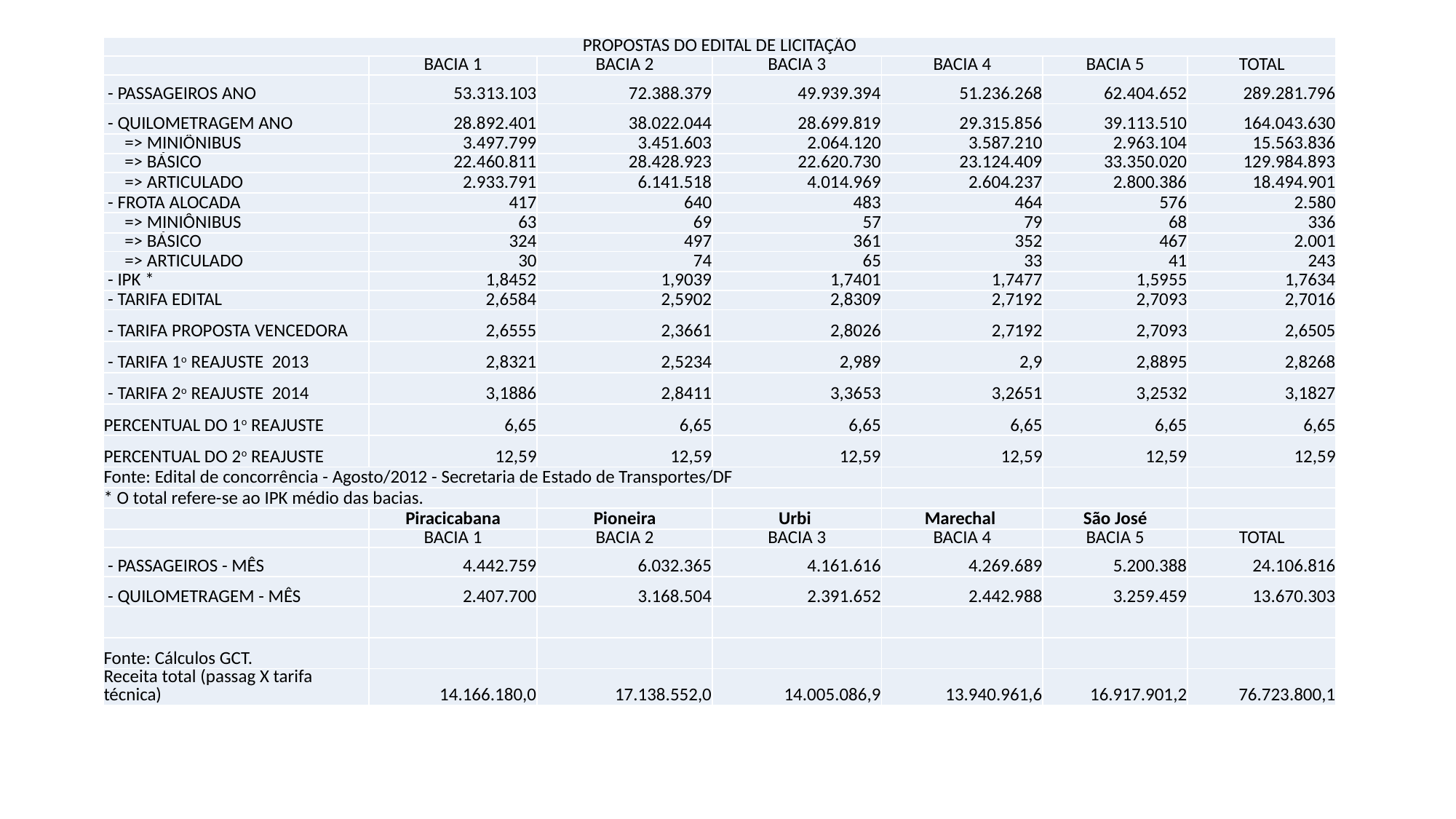

| PROPOSTAS DO EDITAL DE LICITAÇÃO |  |  |  |  |  |  |
| --- | --- | --- | --- | --- | --- | --- |
|  | BACIA 1 | BACIA 2 | BACIA 3 | BACIA 4 | BACIA 5 | TOTAL |
| - PASSAGEIROS ANO | 53.313.103 | 72.388.379 | 49.939.394 | 51.236.268 | 62.404.652 | 289.281.796 |
| - QUILOMETRAGEM ANO | 28.892.401 | 38.022.044 | 28.699.819 | 29.315.856 | 39.113.510 | 164.043.630 |
| => MINIÔNIBUS | 3.497.799 | 3.451.603 | 2.064.120 | 3.587.210 | 2.963.104 | 15.563.836 |
| => BÁSICO | 22.460.811 | 28.428.923 | 22.620.730 | 23.124.409 | 33.350.020 | 129.984.893 |
| => ARTICULADO | 2.933.791 | 6.141.518 | 4.014.969 | 2.604.237 | 2.800.386 | 18.494.901 |
| - FROTA ALOCADA | 417 | 640 | 483 | 464 | 576 | 2.580 |
| => MINIÔNIBUS | 63 | 69 | 57 | 79 | 68 | 336 |
| => BÁSICO | 324 | 497 | 361 | 352 | 467 | 2.001 |
| => ARTICULADO | 30 | 74 | 65 | 33 | 41 | 243 |
| - IPK \* | 1,8452 | 1,9039 | 1,7401 | 1,7477 | 1,5955 | 1,7634 |
| - TARIFA EDITAL | 2,6584 | 2,5902 | 2,8309 | 2,7192 | 2,7093 | 2,7016 |
| - TARIFA PROPOSTA VENCEDORA | 2,6555 | 2,3661 | 2,8026 | 2,7192 | 2,7093 | 2,6505 |
| - TARIFA 1o REAJUSTE 2013 | 2,8321 | 2,5234 | 2,989 | 2,9 | 2,8895 | 2,8268 |
| - TARIFA 2o REAJUSTE 2014 | 3,1886 | 2,8411 | 3,3653 | 3,2651 | 3,2532 | 3,1827 |
| PERCENTUAL DO 1o REAJUSTE | 6,65 | 6,65 | 6,65 | 6,65 | 6,65 | 6,65 |
| PERCENTUAL DO 2o REAJUSTE | 12,59 | 12,59 | 12,59 | 12,59 | 12,59 | 12,59 |
| Fonte: Edital de concorrência - Agosto/2012 - Secretaria de Estado de Transportes/DF |  |  |  |  |  |  |
| \* O total refere-se ao IPK médio das bacias. |  |  |  |  |  |  |
|  | Piracicabana | Pioneira | Urbi | Marechal | São José |  |
|  | BACIA 1 | BACIA 2 | BACIA 3 | BACIA 4 | BACIA 5 | TOTAL |
| - PASSAGEIROS - MÊS | 4.442.759 | 6.032.365 | 4.161.616 | 4.269.689 | 5.200.388 | 24.106.816 |
| - QUILOMETRAGEM - MÊS | 2.407.700 | 3.168.504 | 2.391.652 | 2.442.988 | 3.259.459 | 13.670.303 |
|  |  |  |  |  |  |  |
| Fonte: Cálculos GCT. |  |  |  |  |  |  |
| Receita total (passag X tarifa técnica) | 14.166.180,0 | 17.138.552,0 | 14.005.086,9 | 13.940.961,6 | 16.917.901,2 | 76.723.800,1 |